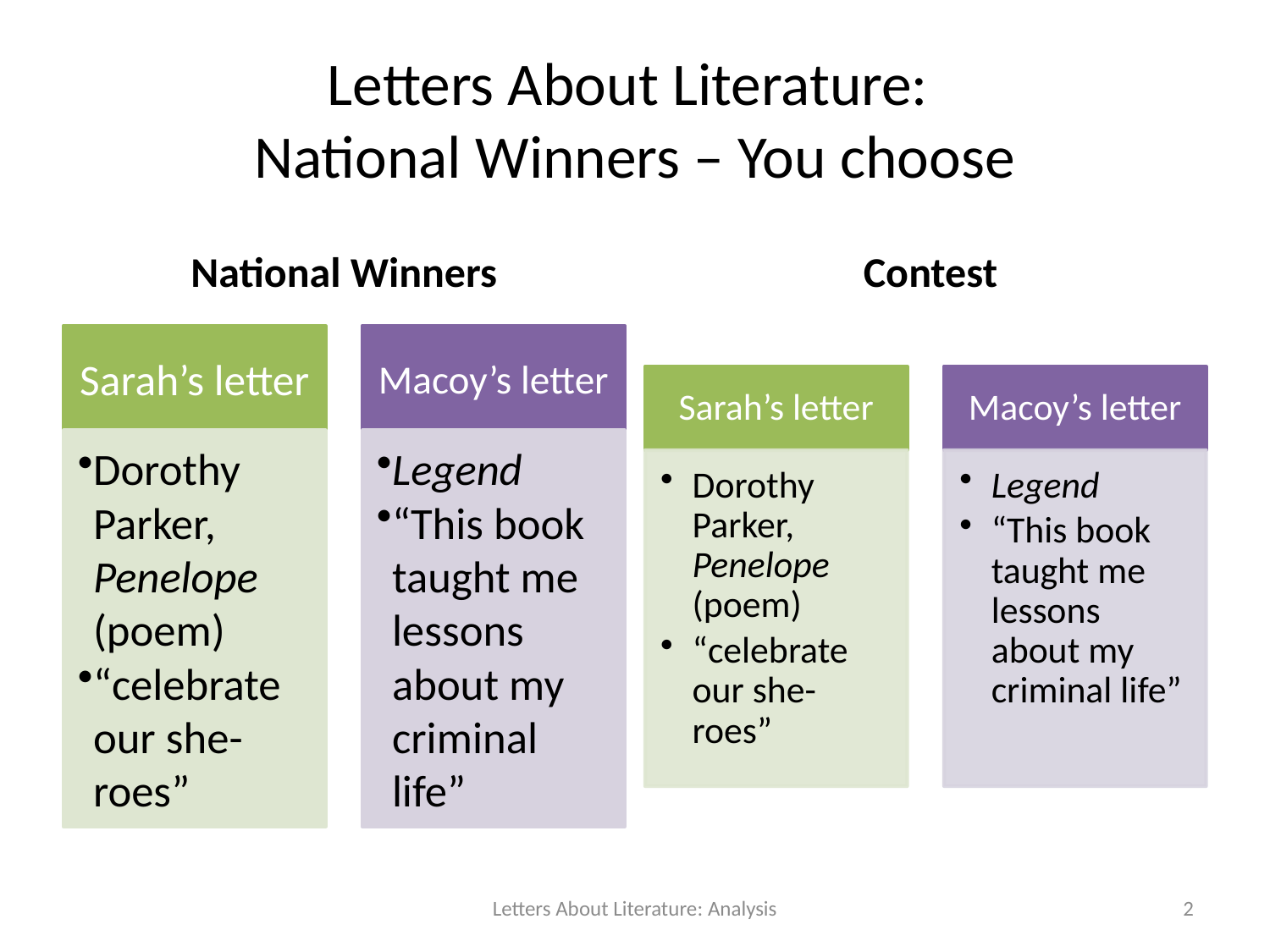

# Letters About Literature: National Winners – You choose
National Winners
 Contest
Sarah’s letter
Legend
“This book taught me lessons about my criminal life”
Macoy’s letter
Dorothy Parker, Penelope (poem)
“celebrate our she-roes”
Sarah’s letter
Dorothy Parker, Penelope (poem)
“celebrate our she-roes”
Macoy’s letter
Legend
“This book taught me lessons about my criminal life”
Letters About Literature: Analysis
2